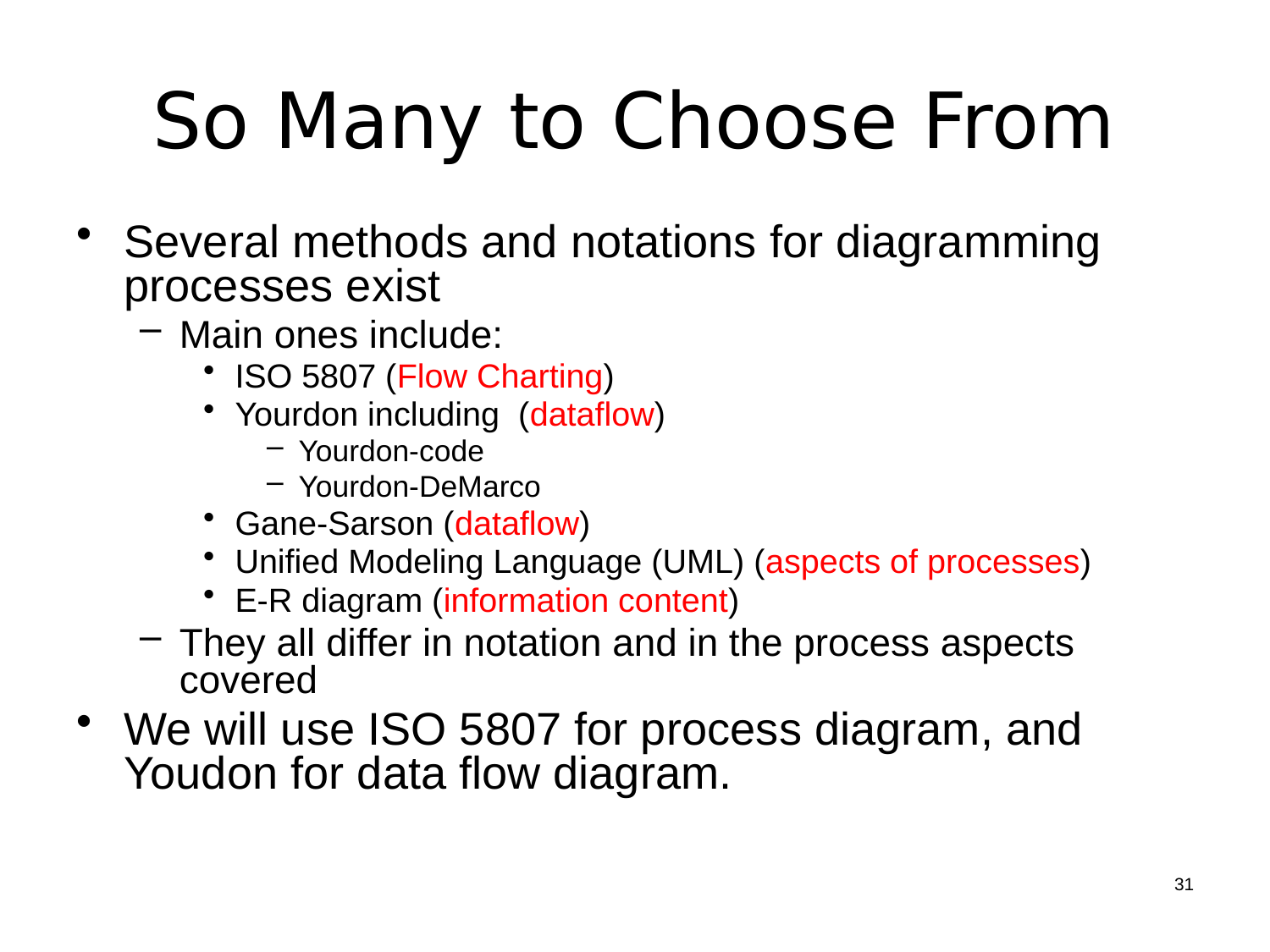

# So Many to Choose From
Several methods and notations for diagramming processes exist
Main ones include:
ISO 5807 (Flow Charting)
Yourdon including  (dataflow)
Yourdon-code
Yourdon-DeMarco
Gane-Sarson (dataflow)
Unified Modeling Language (UML) (aspects of processes)
E-R diagram (information content)
They all differ in notation and in the process aspects covered
We will use ISO 5807 for process diagram, and Youdon for data flow diagram.

31